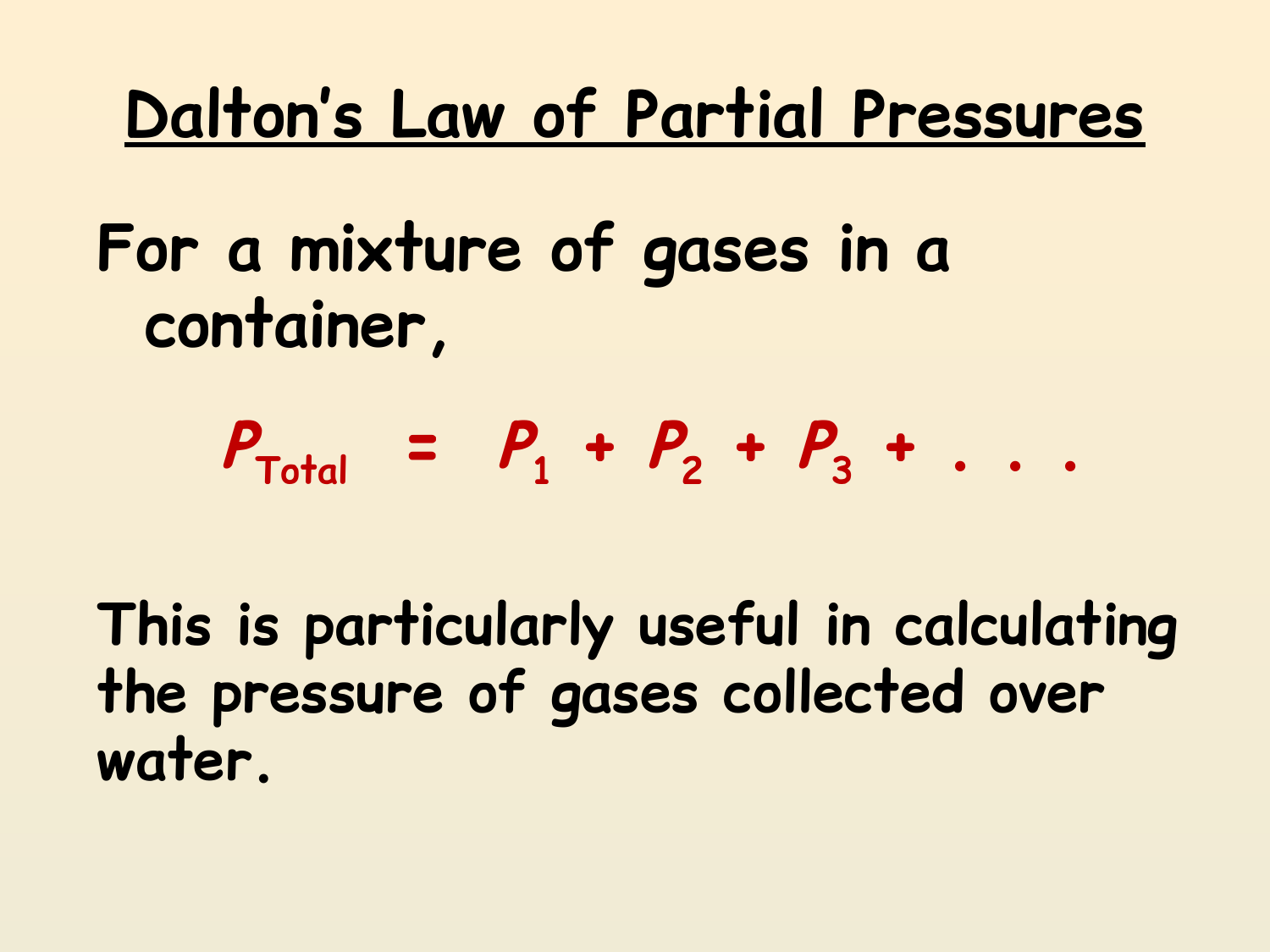

# Dalton’s Law of Partial Pressures
For a mixture of gases in a container,
PTotal  =  P1 + P2 + P3 + . . .
This is particularly useful in calculating the pressure of gases collected over water.